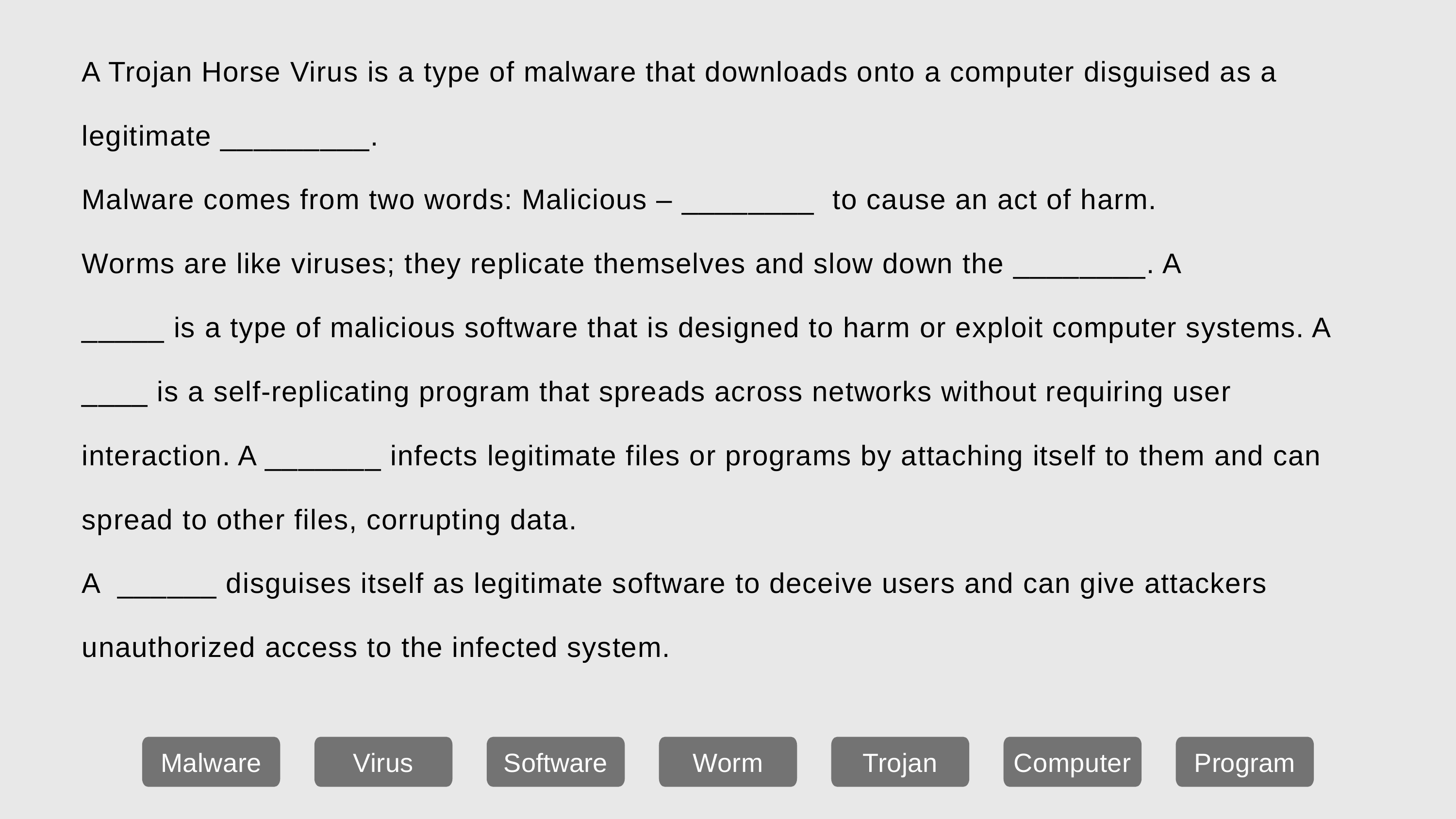

A Trojan Horse Virus is a type of malware that downloads onto a computer disguised as a legitimate _________.
Malware comes from two words: Malicious – ________  to cause an act of harm.
Worms are like viruses; they replicate themselves and slow down the ________. A
_____ is a type of malicious software that is designed to harm or exploit computer systems. A ____ is a self-replicating program that spreads across networks without requiring user interaction. A _______ infects legitimate files or programs by attaching itself to them and can spread to other files, corrupting data.
A  ______ disguises itself as legitimate software to deceive users and can give attackers unauthorized access to the infected system.

Malware

Virus

Software

Worm

Trojan

Computer

Program